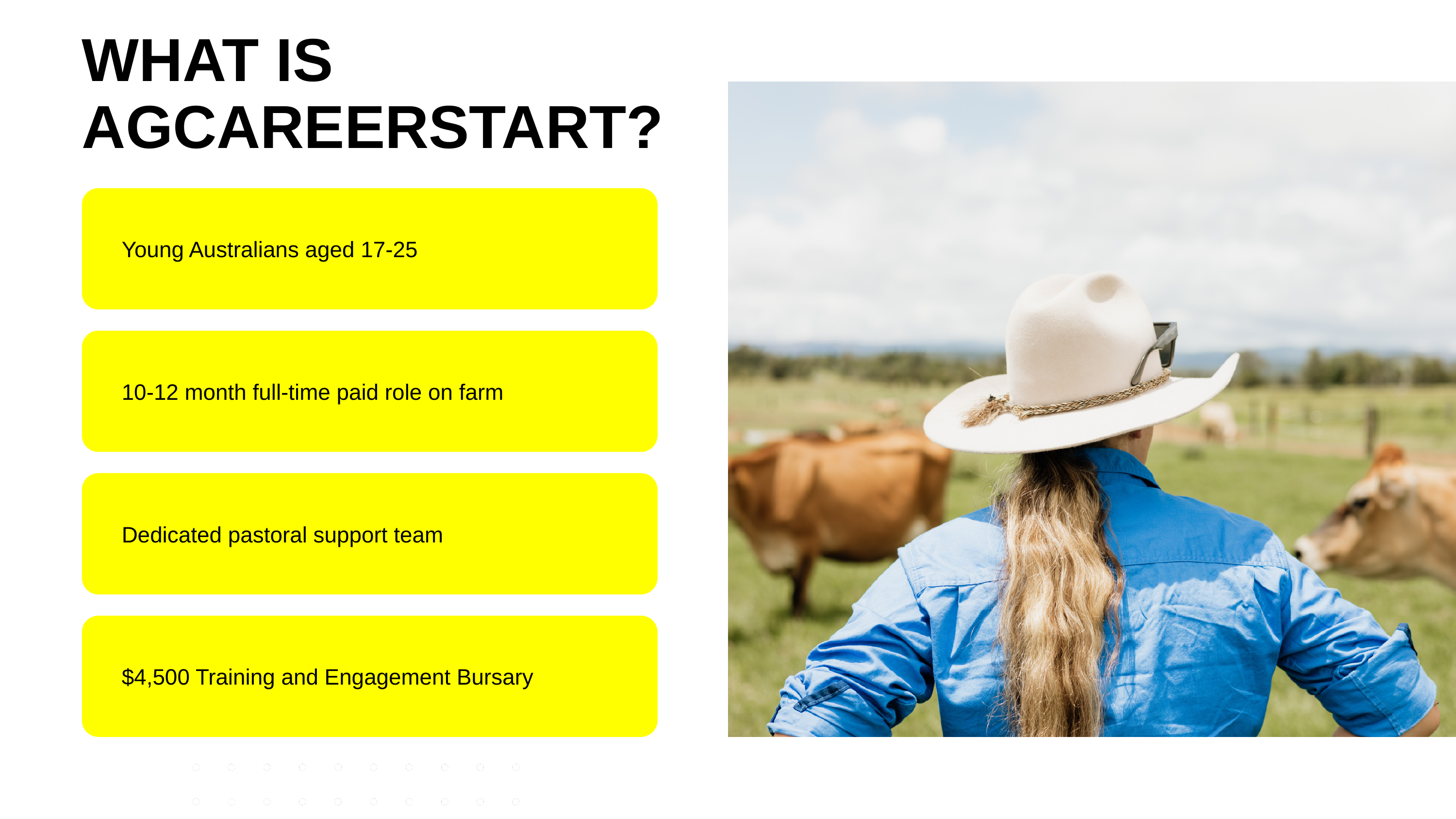

WHAT IS AGCAREERSTART?

Young Australians aged 17-25

10-12 month full-time paid role on farm

Dedicated pastoral support team

$4,500 Training and Engagement Bursary